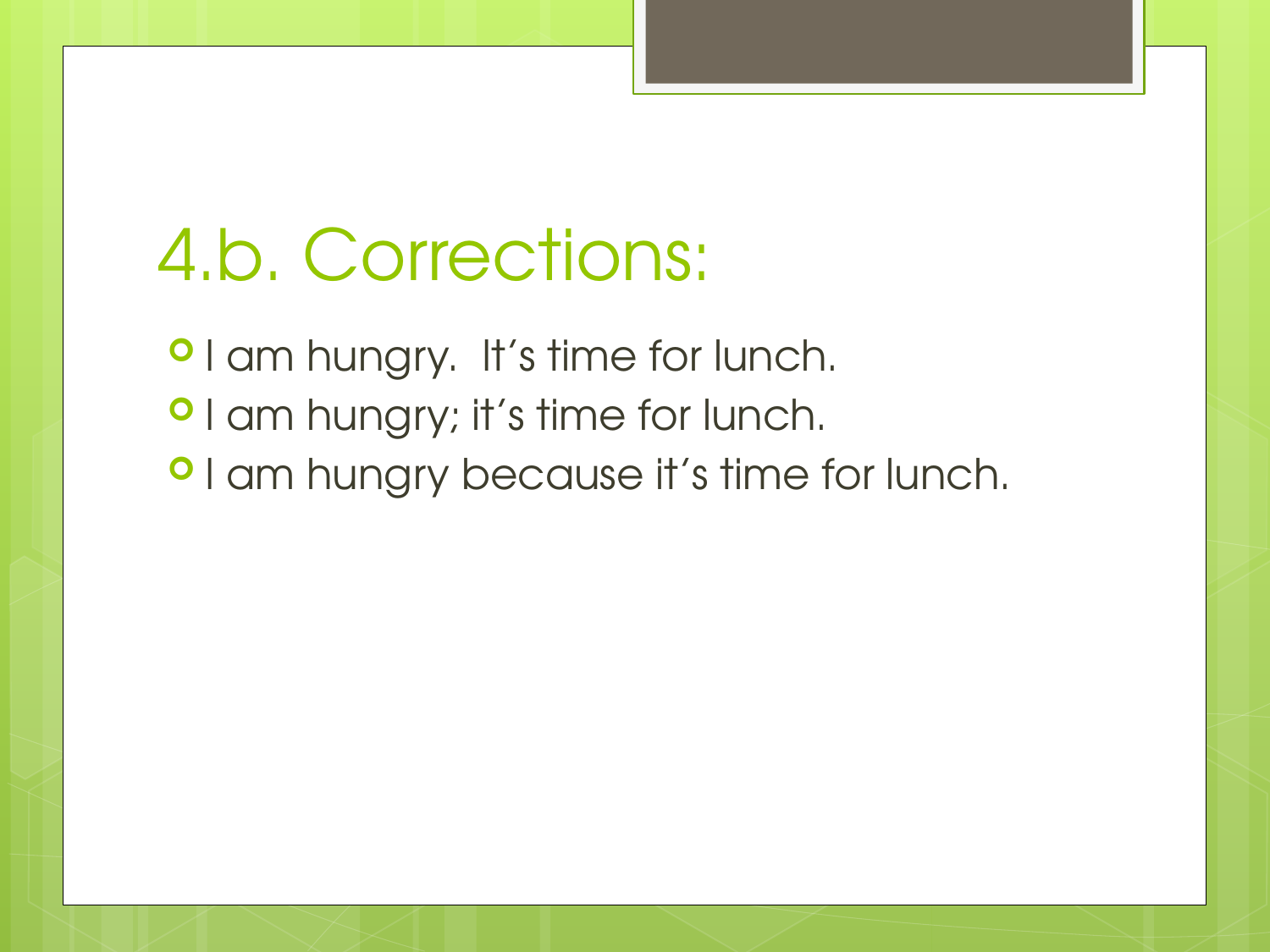

# 4.b. Corrections:
I am hungry.  It’s time for lunch.
I am hungry; it’s time for lunch.
I am hungry because it’s time for lunch.